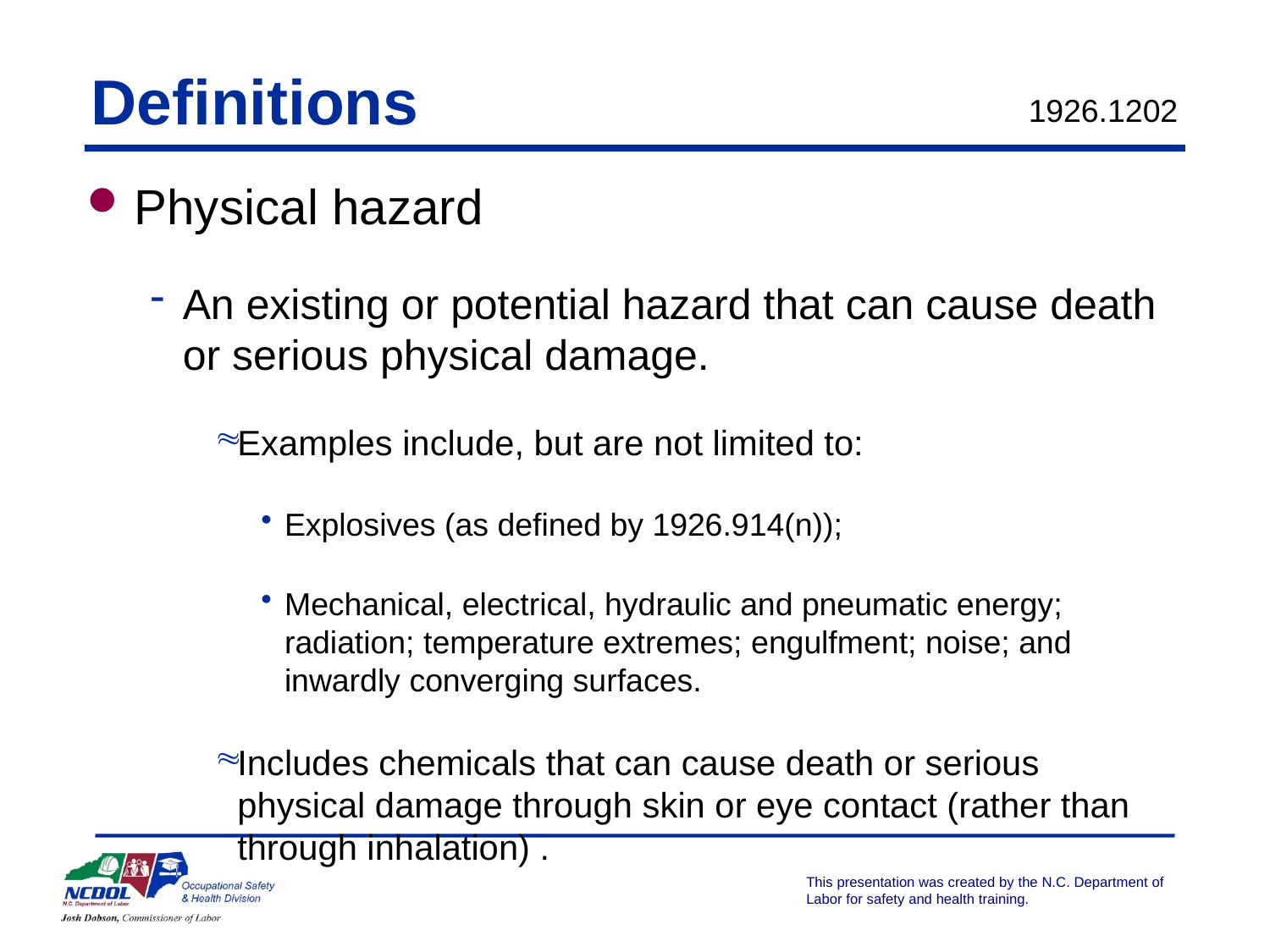

# Definitions
1926.1202
Physical hazard

An existing or potential hazard that can cause death or serious physical damage.

Examples include, but are not limited to:

Explosives (as defined by 1926.914(n));

Mechanical, electrical, hydraulic and pneumatic energy; radiation; temperature extremes; engulfment; noise; and inwardly converging surfaces.

Includes chemicals that can cause death or serious physical damage through skin or eye contact (rather than through inhalation) .